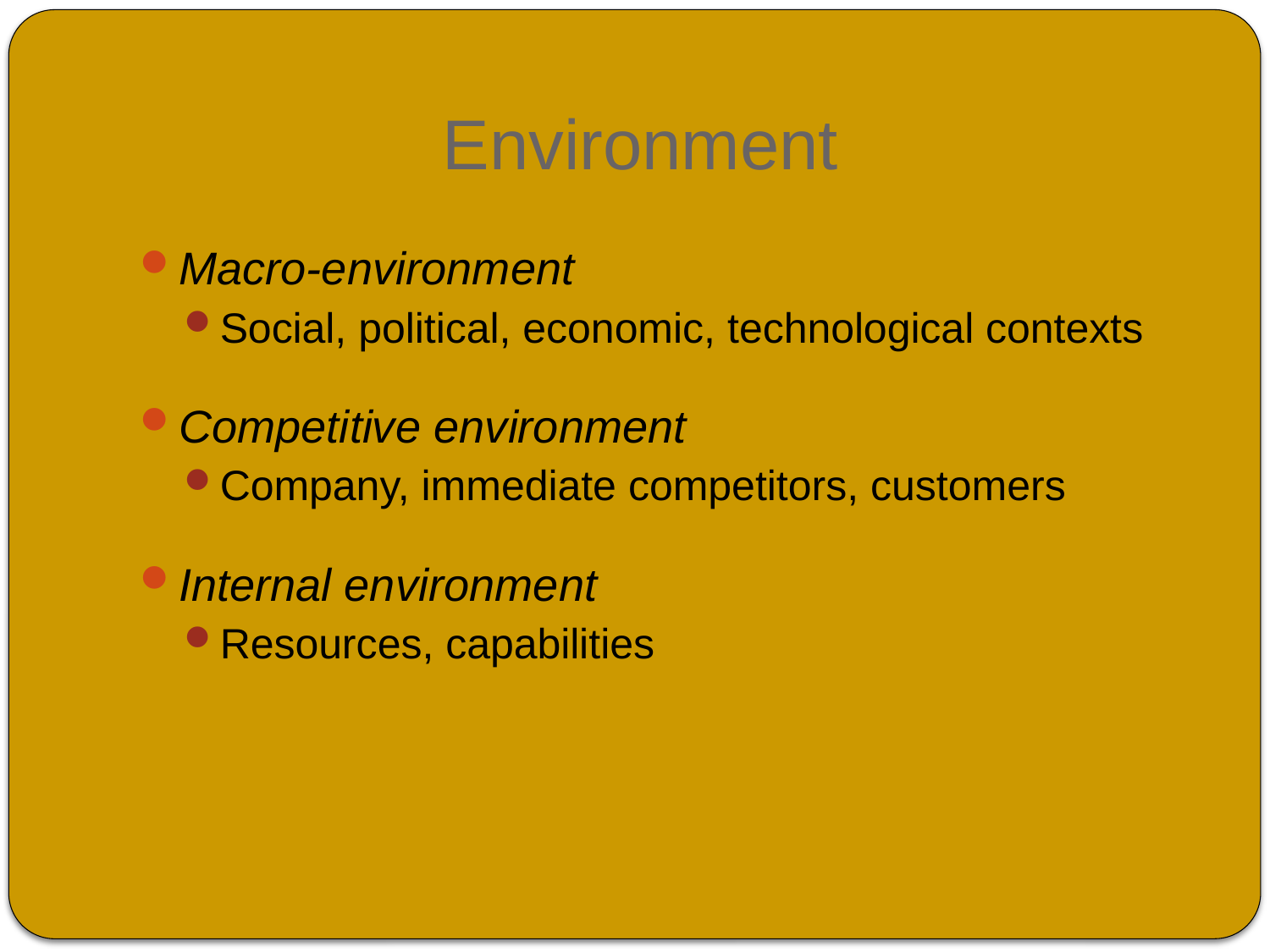

# Environment
Macro-environment
Social, political, economic, technological contexts

Competitive environment
Company, immediate competitors, customers

Internal environment
Resources, capabilities